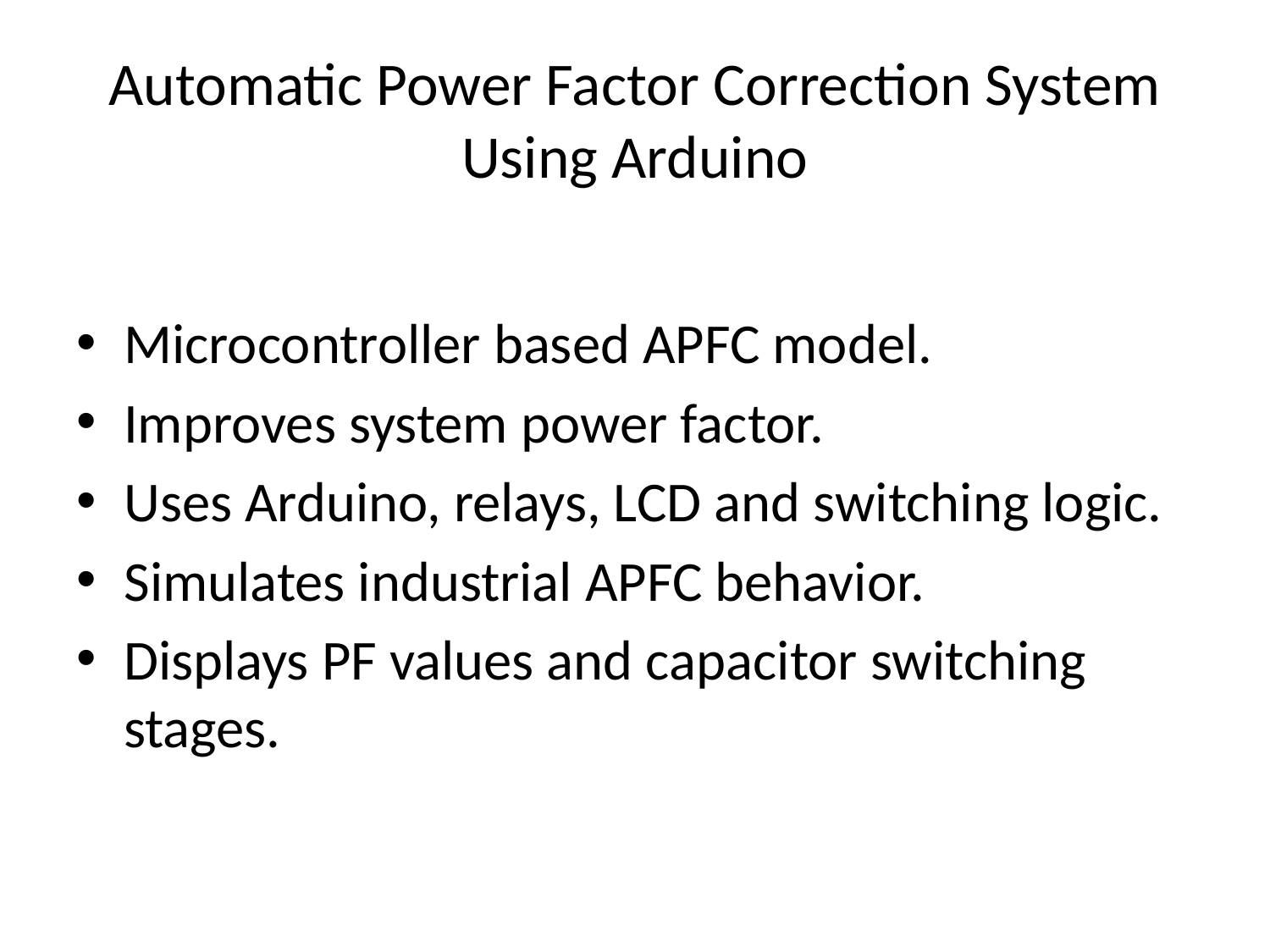

# Automatic Power Factor Correction System Using Arduino

Microcontroller based APFC model.
Improves system power factor.
Uses Arduino, relays, LCD and switching logic.
Simulates industrial APFC behavior.
Displays PF values and capacitor switching stages.